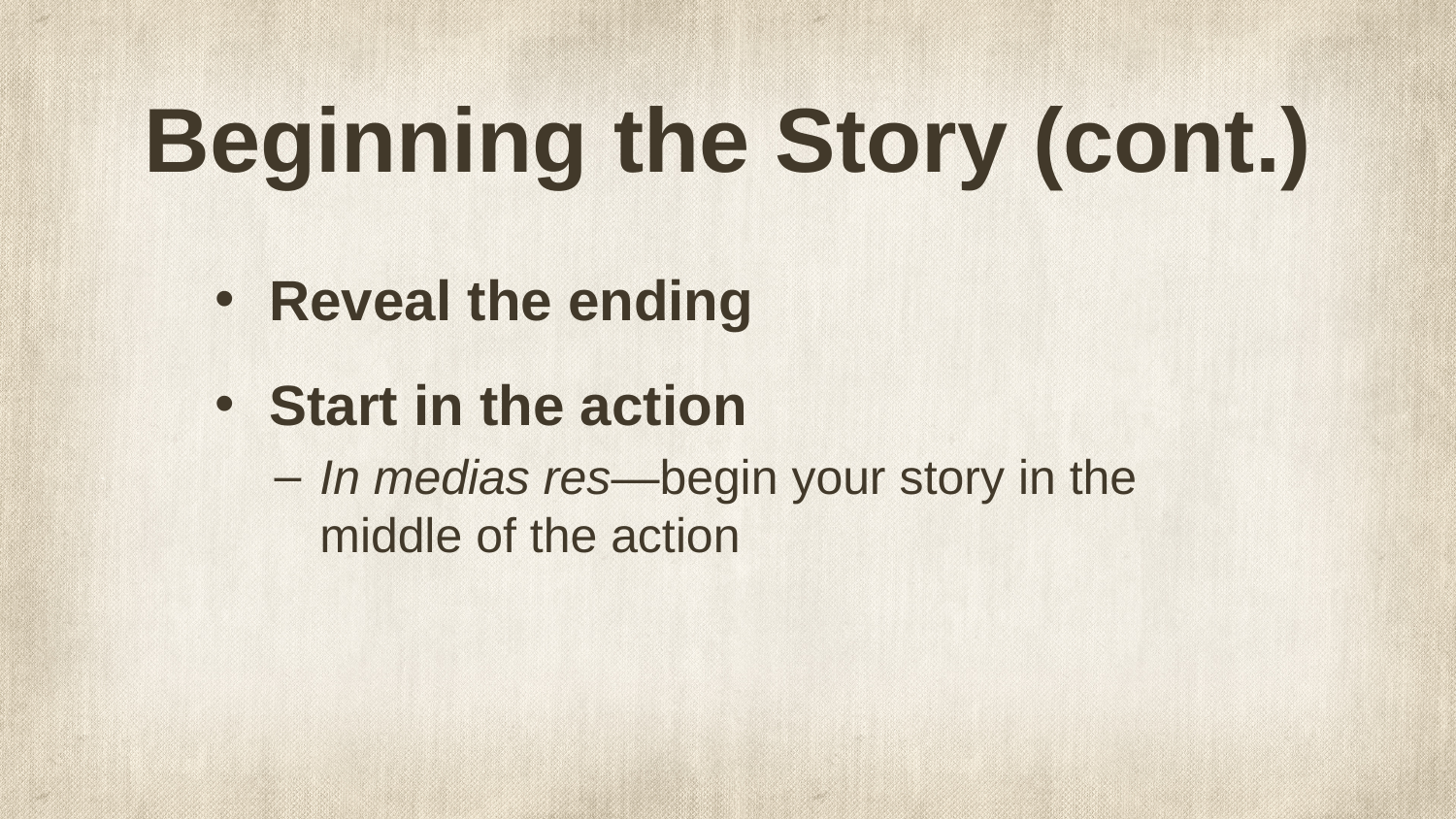

# Beginning the Story (cont.)
Reveal the ending
Start in the action
In medias res—begin your story in the middle of the action